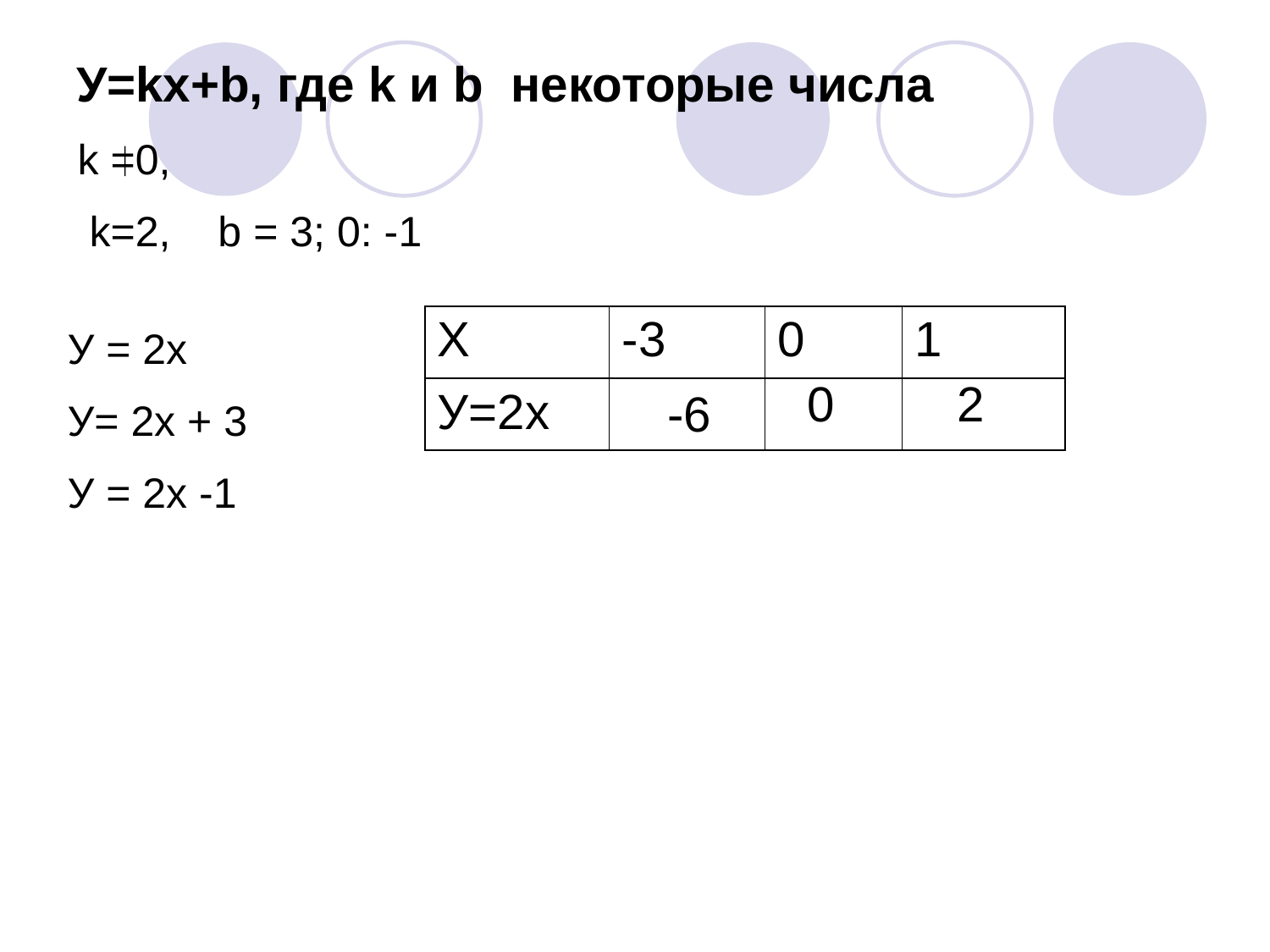

# У=kx+b, где k и b  некоторые числа
k =0,
 k=2,    b = 3; 0: -1

| Х | -3 | 0 | 1 |
| --- | --- | --- | --- |
| У=2х |  |  |  |
У = 2х
У= 2х + 3
У = 2х -1
0
2
-6